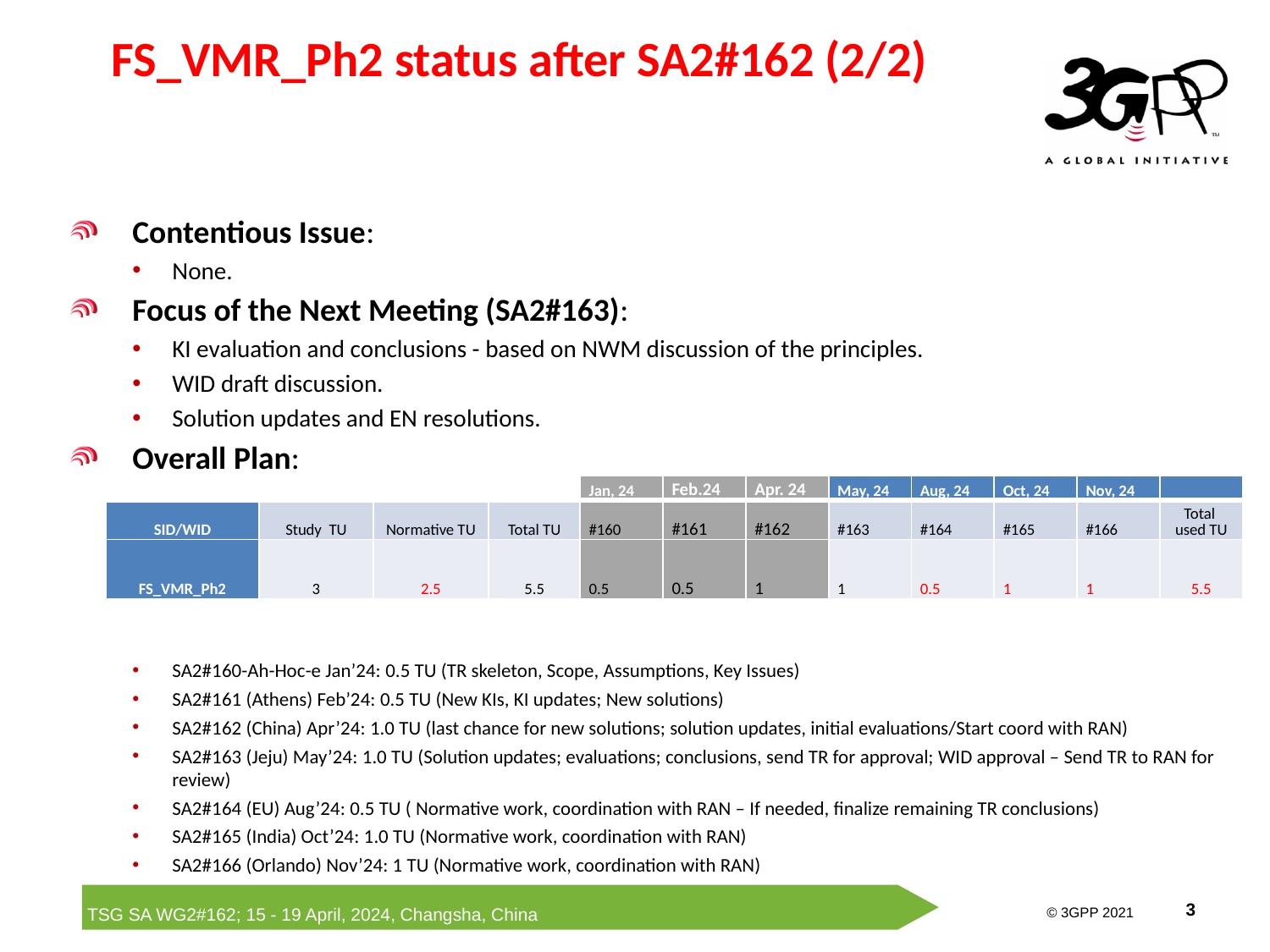

# FS_VMR_Ph2 status after SA2#162 (2/2)
Contentious Issue:
None.
Focus of the Next Meeting (SA2#163):
KI evaluation and conclusions - based on NWM discussion of the principles.
WID draft discussion.
Solution updates and EN resolutions.
Overall Plan:

SA2#160-Ah-Hoc-e Jan’24: 0.5 TU (TR skeleton, Scope, Assumptions, Key Issues)
SA2#161 (Athens) Feb’24: 0.5 TU (New KIs, KI updates; New solutions)
SA2#162 (China) Apr’24: 1.0 TU (last chance for new solutions; solution updates, initial evaluations/Start coord with RAN)
SA2#163 (Jeju) May’24: 1.0 TU (Solution updates; evaluations; conclusions, send TR for approval; WID approval – Send TR to RAN for review)
SA2#164 (EU) Aug’24: 0.5 TU ( Normative work, coordination with RAN – If needed, finalize remaining TR conclusions)
SA2#165 (India) Oct’24: 1.0 TU (Normative work, coordination with RAN)
SA2#166 (Orlando) Nov’24: 1 TU (Normative work, coordination with RAN)

|  |  |  |  | Jan, 24 | Feb.24 | Apr. 24 | May, 24 | Aug, 24 | Oct, 24 | Nov, 24 |  |
| --- | --- | --- | --- | --- | --- | --- | --- | --- | --- | --- | --- |
| SID/WID | Study  TU | Normative TU | Total TU | #160 | #161 | #162 | #163 | #164 | #165 | #166 | Total used TU |
| FS\_VMR\_Ph2 | 3 | 2.5 | 5.5 | 0.5 | 0.5 | 1 | 1 | 0.5 | 1 | 1 | 5.5 |